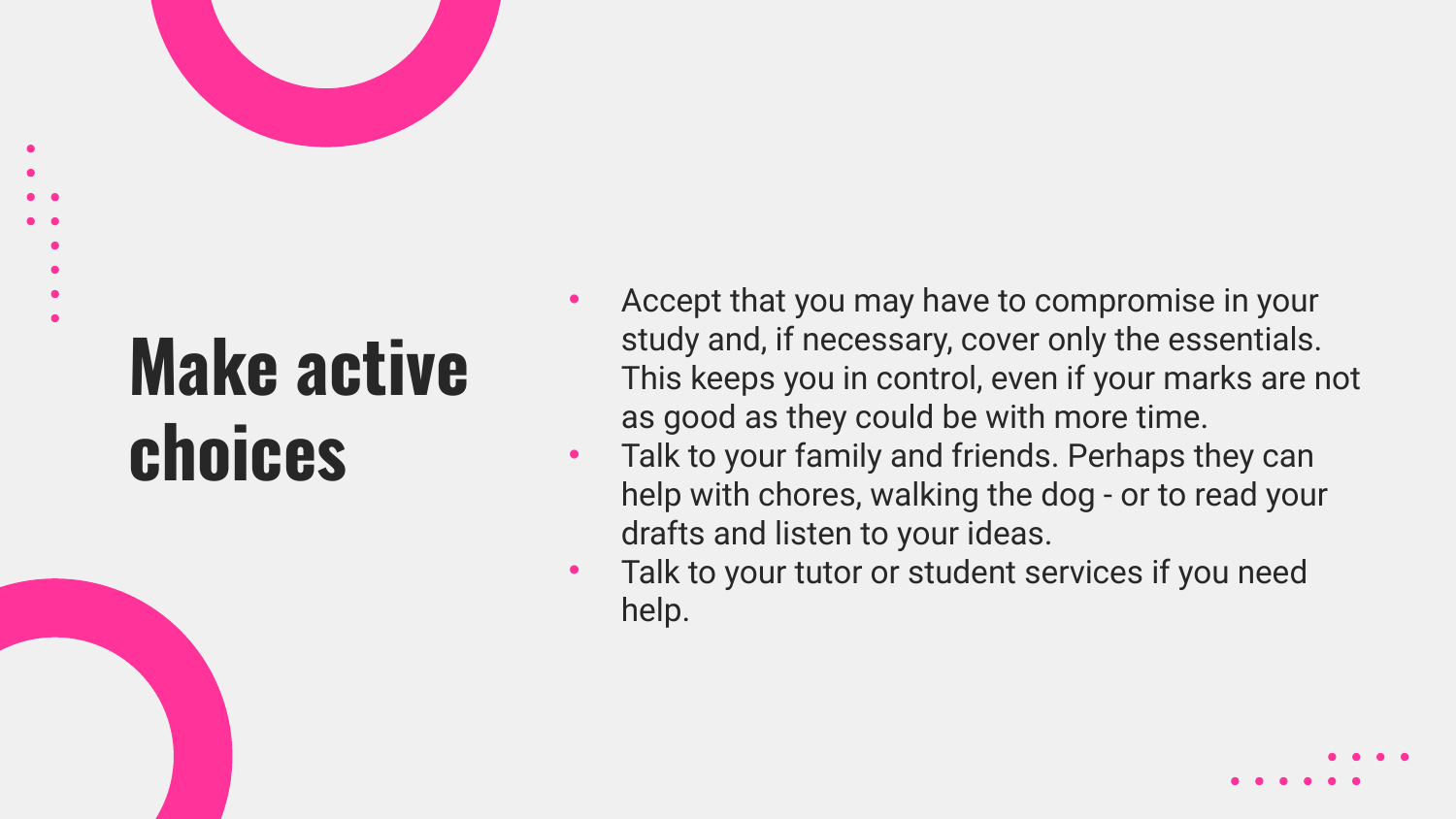

Accept that you may have to compromise in your study and, if necessary, cover only the essentials. This keeps you in control, even if your marks are not as good as they could be with more time.
Talk to your family and friends. Perhaps they can help with chores, walking the dog - or to read your drafts and listen to your ideas.
Talk to your tutor or student services if you need help.
Make active choices